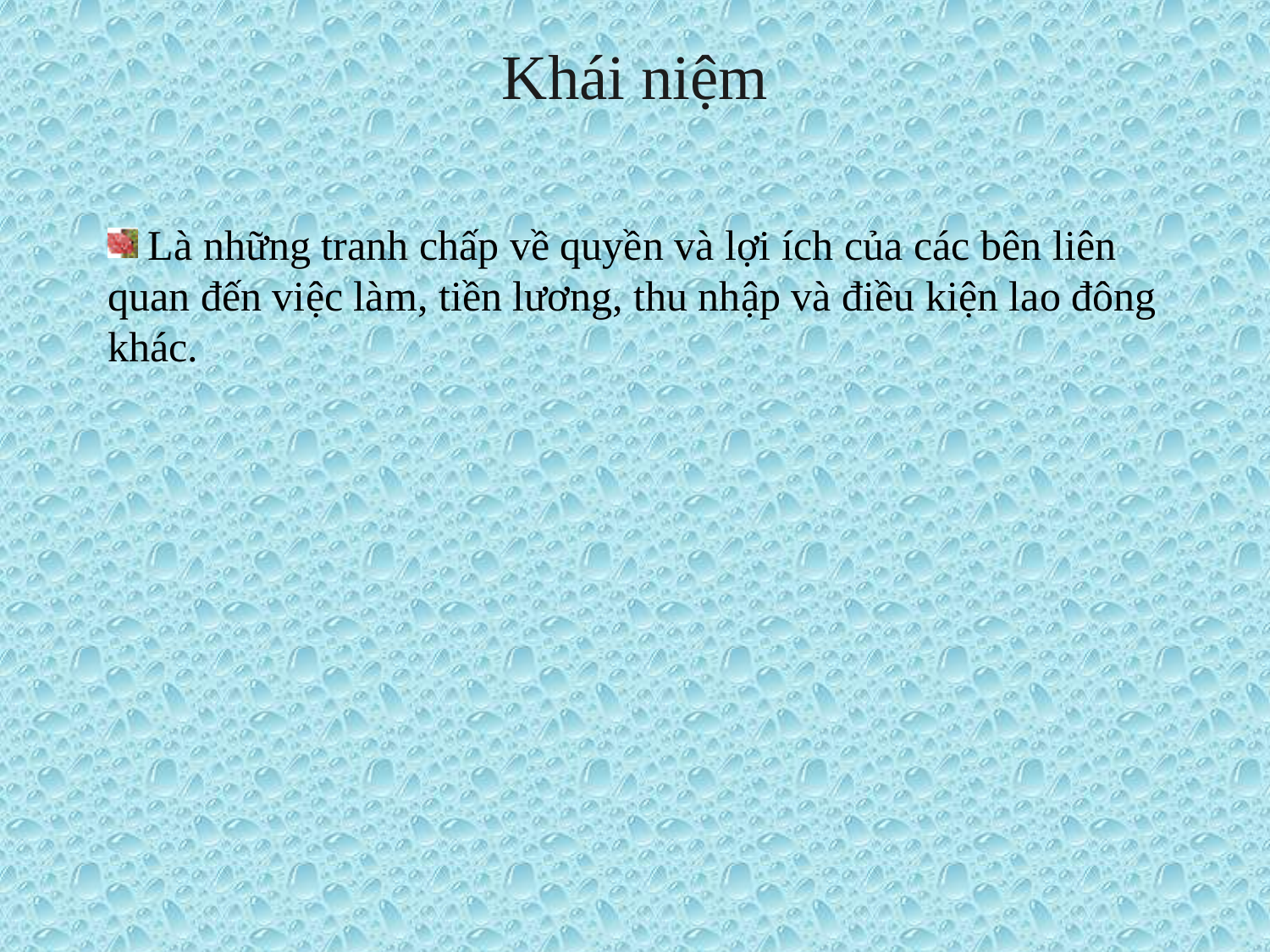

# Khái niệm
 Là những tranh chấp về quyền và lợi ích của các bên liên quan đến việc làm, tiền lương, thu nhập và điều kiện lao đông khác.